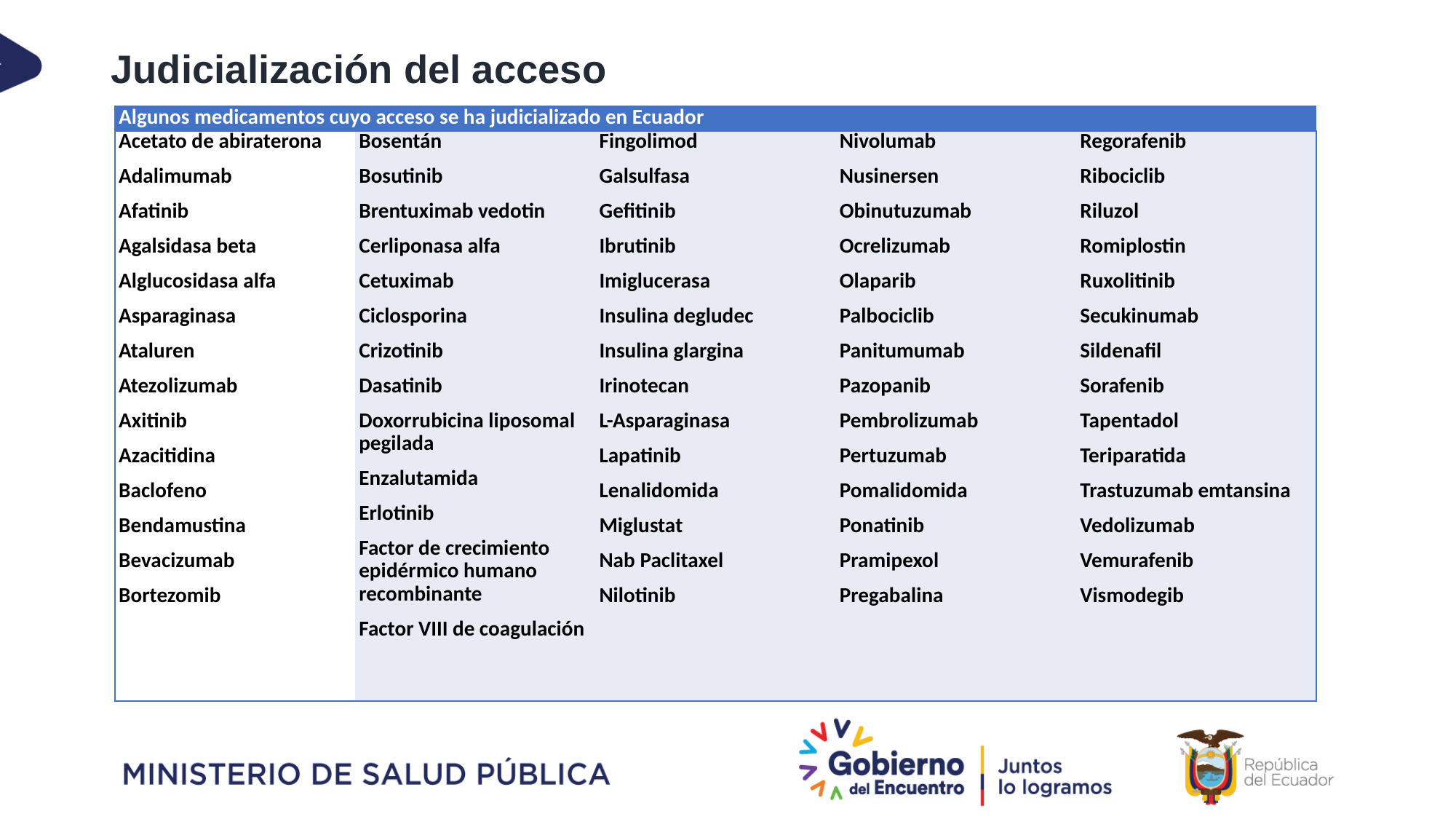

# Judicialización del acceso
| Algunos medicamentos cuyo acceso se ha judicializado en Ecuador |  |  |  |  |
| --- | --- | --- | --- | --- |
| Acetato de abiraterona Adalimumab Afatinib Agalsidasa beta Alglucosidasa alfa Asparaginasa Ataluren Atezolizumab Axitinib Azacitidina Baclofeno Bendamustina Bevacizumab Bortezomib | Bosentán Bosutinib Brentuximab vedotin Cerliponasa alfa Cetuximab Ciclosporina Crizotinib Dasatinib Doxorrubicina liposomal pegilada Enzalutamida Erlotinib Factor de crecimiento epidérmico humano recombinante Factor VIII de coagulación | Fingolimod Galsulfasa Gefitinib Ibrutinib Imiglucerasa Insulina degludec Insulina glargina Irinotecan L-Asparaginasa Lapatinib Lenalidomida Miglustat Nab Paclitaxel Nilotinib | Nivolumab Nusinersen Obinutuzumab Ocrelizumab Olaparib Palbociclib Panitumumab Pazopanib Pembrolizumab Pertuzumab Pomalidomida Ponatinib Pramipexol Pregabalina | Regorafenib Ribociclib Riluzol Romiplostin Ruxolitinib Secukinumab Sildenafil Sorafenib Tapentadol Teriparatida Trastuzumab emtansina Vedolizumab Vemurafenib Vismodegib |